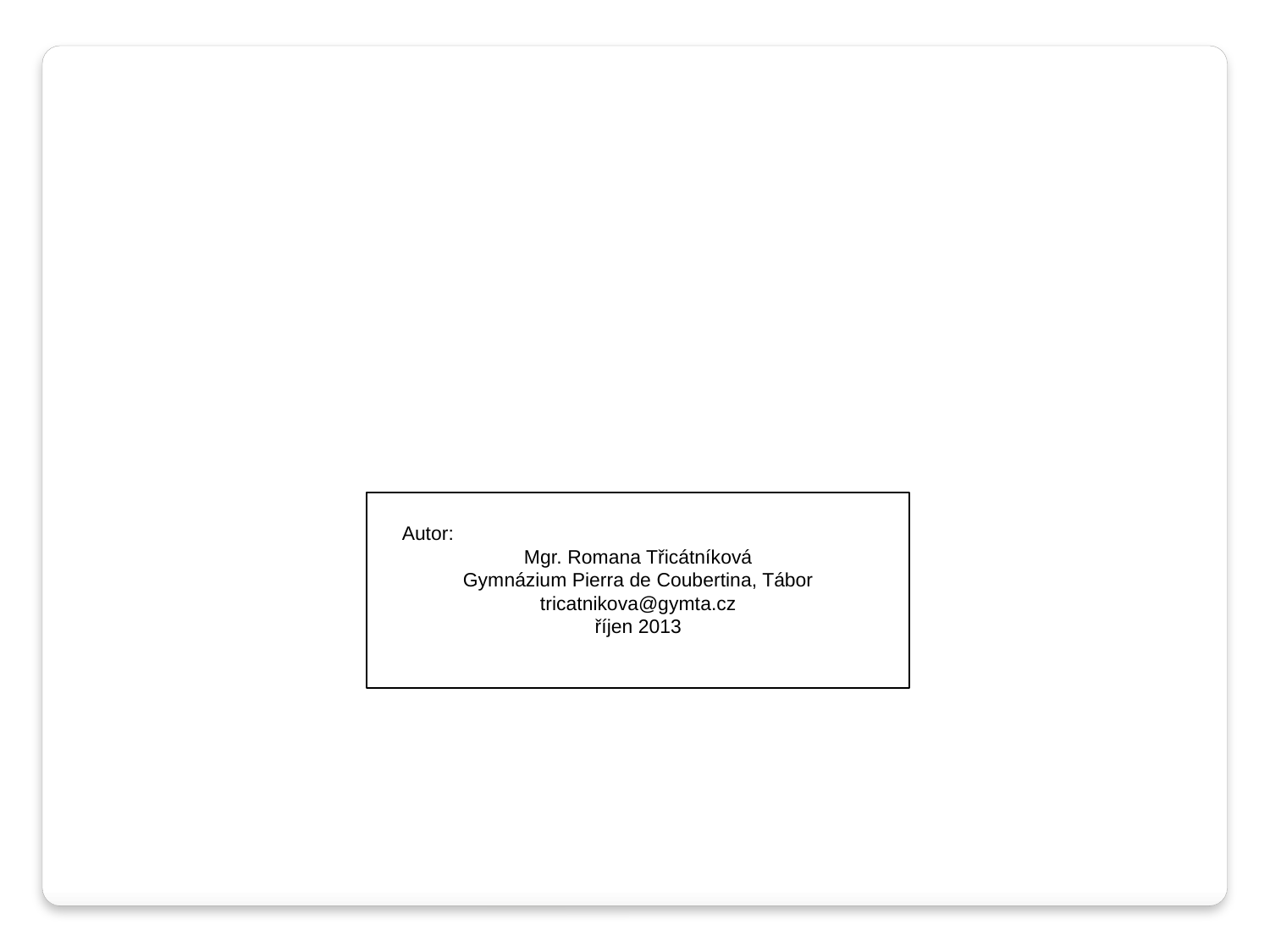

Autor:
Mgr. Romana Třicátníková
Gymnázium Pierra de Coubertina, Tábor
tricatnikova@gymta.cz
říjen 2013